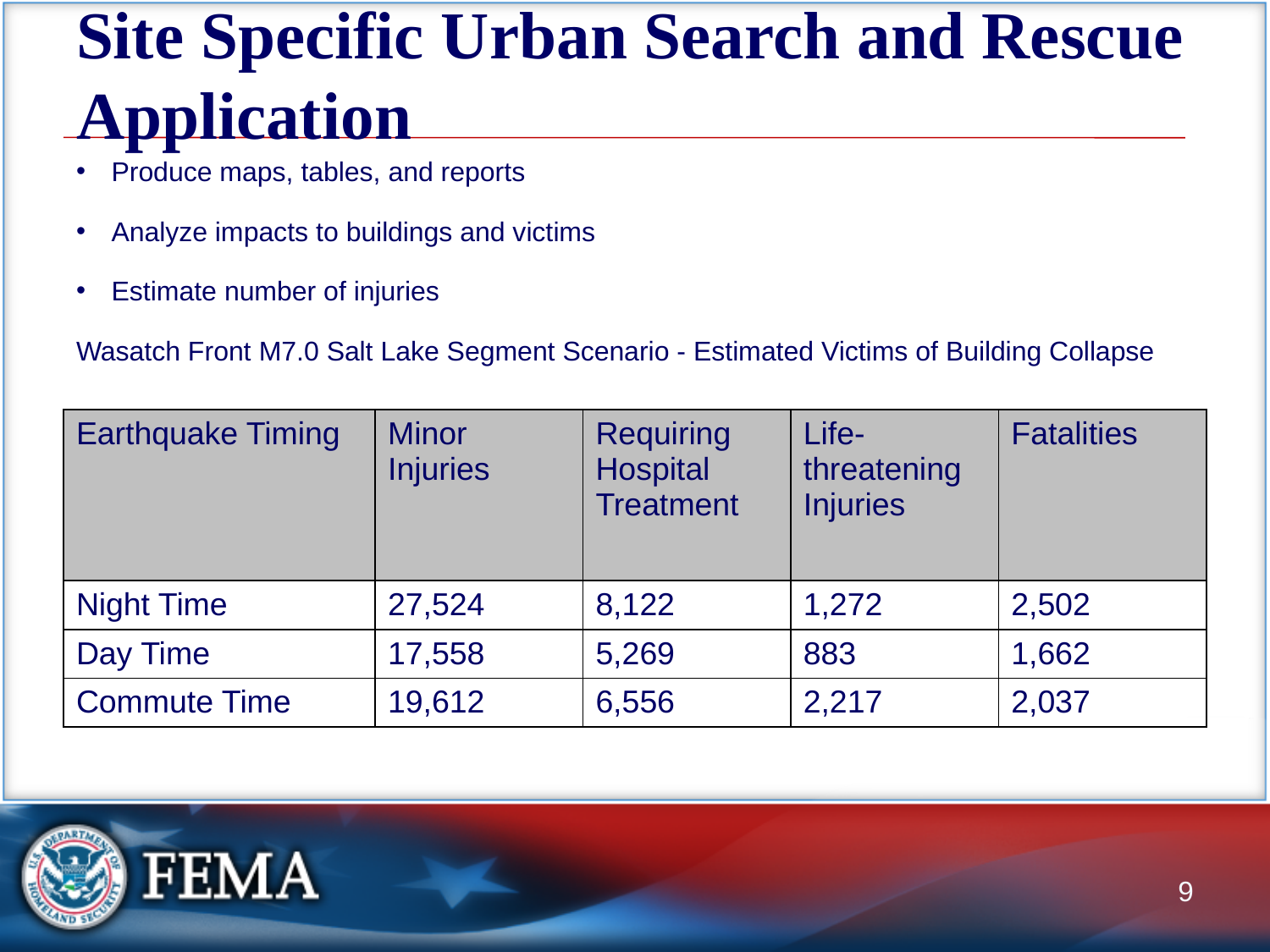

# Site Specific Urban Search and Rescue Application
Produce maps, tables, and reports
Analyze impacts to buildings and victims
Estimate number of injuries
Wasatch Front M7.0 Salt Lake Segment Scenario - Estimated Victims of Building Collapse
| Earthquake Timing | Minor Injuries | Requiring Hospital Treatment | Life-threatening Injuries | Fatalities |
| --- | --- | --- | --- | --- |
| Night Time | 27,524 | 8,122 | 1,272 | 2,502 |
| Day Time | 17,558 | 5,269 | 883 | 1,662 |
| Commute Time | 19,612 | 6,556 | 2,217 | 2,037 |
9